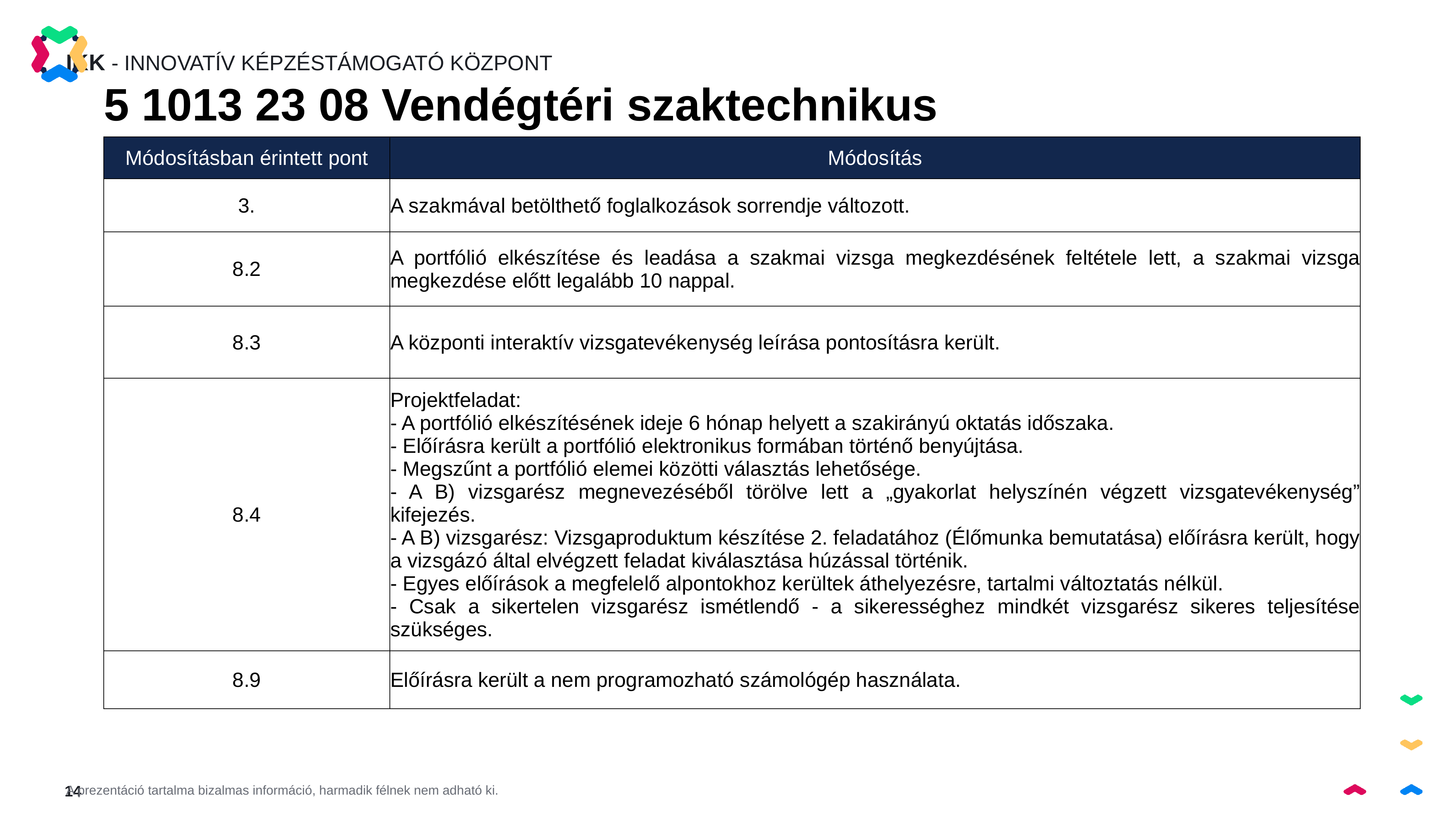

5 1013 23 08 Vendégtéri szaktechnikus
| Módosításban érintett pont | Módosítás |
| --- | --- |
| 3. | A szakmával betölthető foglalkozások sorrendje változott. |
| 8.2 | A portfólió elkészítése és leadása a szakmai vizsga megkezdésének feltétele lett, a szakmai vizsga megkezdése előtt legalább 10 nappal. |
| 8.3 | A központi interaktív vizsgatevékenység leírása pontosításra került. |
| 8.4 | Projektfeladat: - A portfólió elkészítésének ideje 6 hónap helyett a szakirányú oktatás időszaka. - Előírásra került a portfólió elektronikus formában történő benyújtása. - Megszűnt a portfólió elemei közötti választás lehetősége. - A B) vizsgarész megnevezéséből törölve lett a „gyakorlat helyszínén végzett vizsgatevékenység” kifejezés. - A B) vizsgarész: Vizsgaproduktum készítése 2. feladatához (Élőmunka bemutatása) előírásra került, hogy a vizsgázó által elvégzett feladat kiválasztása húzással történik. - Egyes előírások a megfelelő alpontokhoz kerültek áthelyezésre, tartalmi változtatás nélkül. - Csak a sikertelen vizsgarész ismétlendő - a sikerességhez mindkét vizsgarész sikeres teljesítése szükséges. |
| 8.9 | Előírásra került a nem programozható számológép használata. |